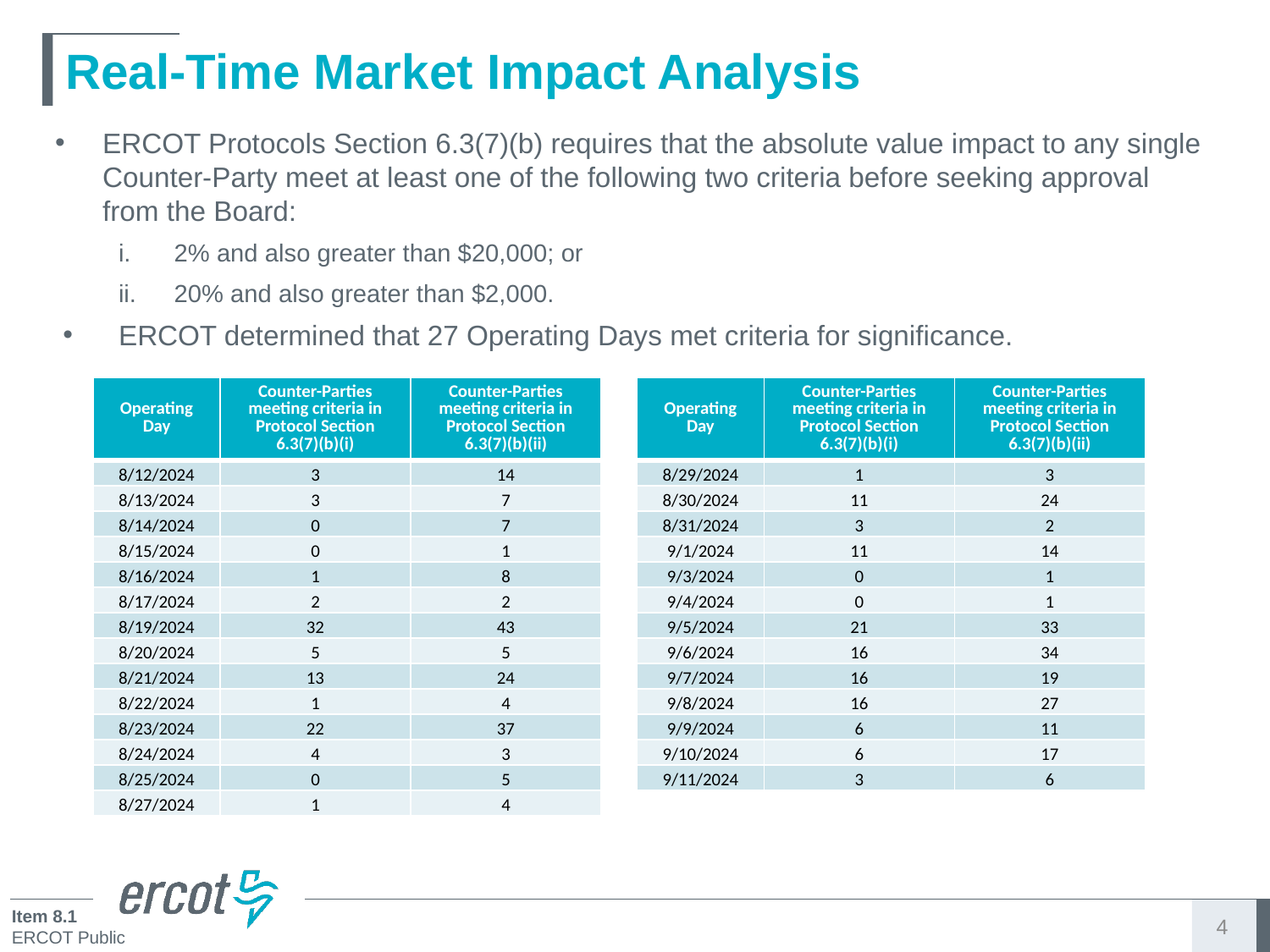

# Real-Time Market Impact Analysis
ERCOT Protocols Section 6.3(7)(b) requires that the absolute value impact to any single Counter-Party meet at least one of the following two criteria before seeking approval from the Board:
2% and also greater than $20,000; or
20% and also greater than $2,000.
ERCOT determined that 27 Operating Days met criteria for significance.

| Operating Day | Counter-Parties meeting criteria in Protocol Section 6.3(7)(b)(i) | Counter-Parties meeting criteria in Protocol Section 6.3(7)(b)(ii) |
| --- | --- | --- |
| 8/12/2024 | 3 | 14 |
| 8/13/2024 | 3 | 7 |
| 8/14/2024 | 0 | 7 |
| 8/15/2024 | 0 | 1 |
| 8/16/2024 | 1 | 8 |
| 8/17/2024 | 2 | 2 |
| 8/19/2024 | 32 | 43 |
| 8/20/2024 | 5 | 5 |
| 8/21/2024 | 13 | 24 |
| 8/22/2024 | 1 | 4 |
| 8/23/2024 | 22 | 37 |
| 8/24/2024 | 4 | 3 |
| 8/25/2024 | 0 | 5 |
| 8/27/2024 | 1 | 4 |
| Operating Day | Counter-Parties meeting criteria in Protocol Section 6.3(7)(b)(i) | Counter-Parties meeting criteria in Protocol Section 6.3(7)(b)(ii) |
| --- | --- | --- |
| 8/29/2024 | 1 | 3 |
| 8/30/2024 | 11 | 24 |
| 8/31/2024 | 3 | 2 |
| 9/1/2024 | 11 | 14 |
| 9/3/2024 | 0 | 1 |
| 9/4/2024 | 0 | 1 |
| 9/5/2024 | 21 | 33 |
| 9/6/2024 | 16 | 34 |
| 9/7/2024 | 16 | 19 |
| 9/8/2024 | 16 | 27 |
| 9/9/2024 | 6 | 11 |
| 9/10/2024 | 6 | 17 |
| 9/11/2024 | 3 | 6 |
4